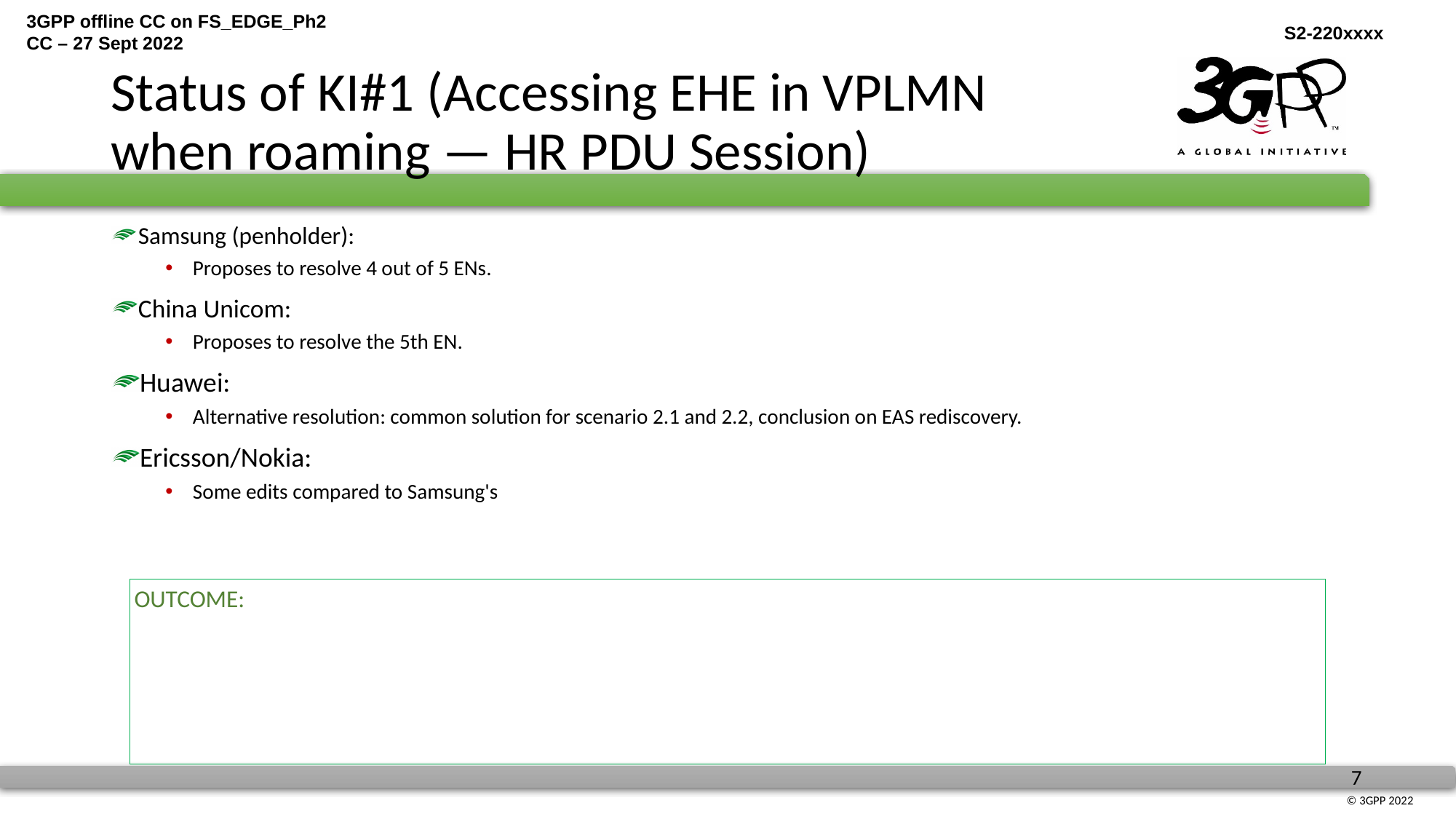

# Status of KI#1 (Accessing EHE in VPLMN when roaming — HR PDU Session)
Samsung (penholder):
Proposes to resolve 4 out of 5 ENs.
China Unicom:
Proposes to resolve the 5th EN.
Huawei:
Alternative resolution: common solution for scenario 2.1 and 2.2, conclusion on EAS rediscovery.
Ericsson/Nokia:
Some edits compared to Samsung's
OUTCOME: